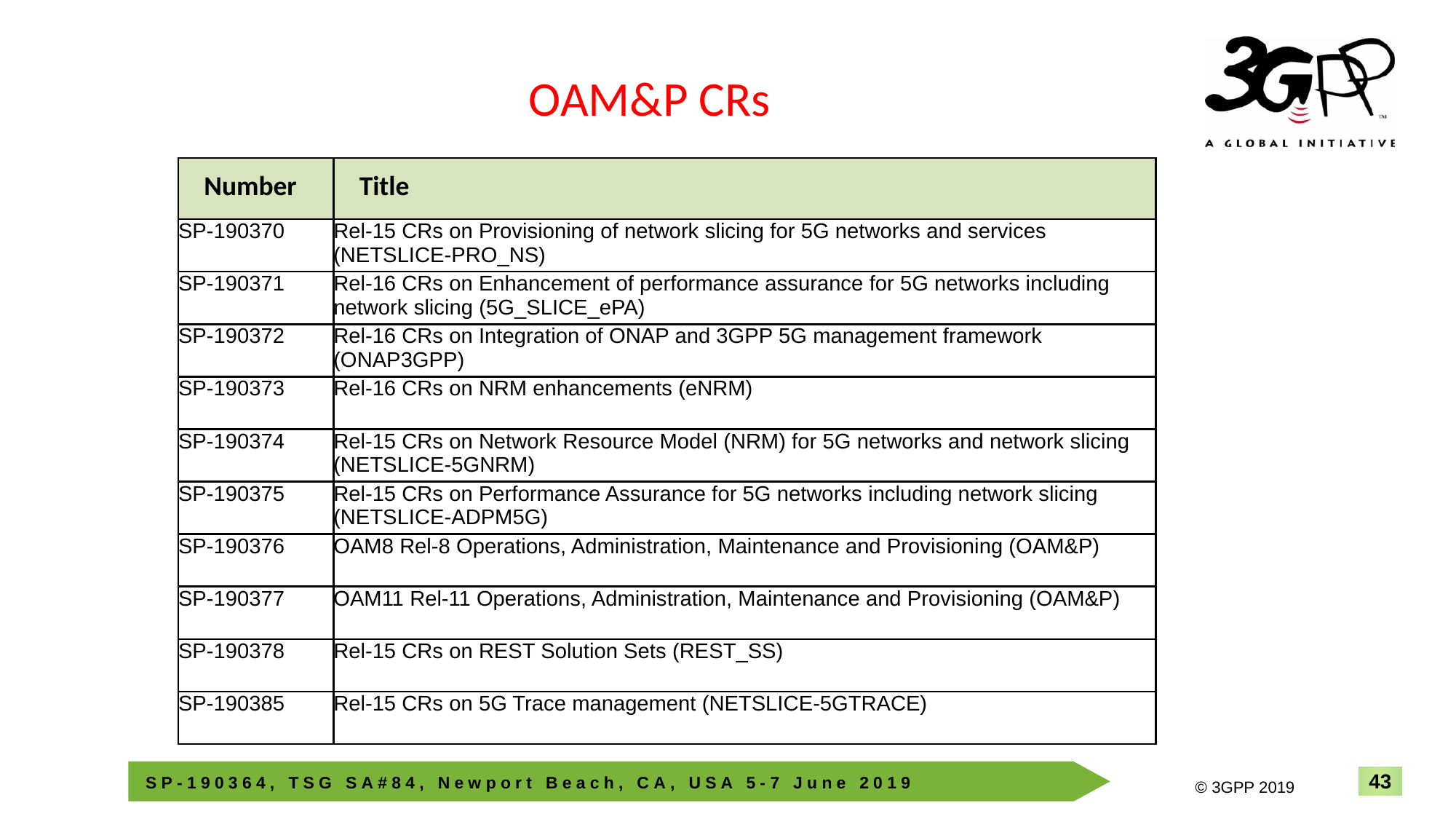

OAM&P CRs
| Number | Title |
| --- | --- |
| SP-190370 | Rel-15 CRs on Provisioning of network slicing for 5G networks and services (NETSLICE-PRO\_NS) |
| SP-190371 | Rel-16 CRs on Enhancement of performance assurance for 5G networks including network slicing (5G\_SLICE\_ePA) |
| SP-190372 | Rel-16 CRs on Integration of ONAP and 3GPP 5G management framework (ONAP3GPP) |
| SP-190373 | Rel-16 CRs on NRM enhancements (eNRM) |
| SP-190374 | Rel-15 CRs on Network Resource Model (NRM) for 5G networks and network slicing (NETSLICE-5GNRM) |
| SP-190375 | Rel-15 CRs on Performance Assurance for 5G networks including network slicing (NETSLICE-ADPM5G) |
| SP-190376 | OAM8 Rel-8 Operations, Administration, Maintenance and Provisioning (OAM&P) |
| SP-190377 | OAM11 Rel-11 Operations, Administration, Maintenance and Provisioning (OAM&P) |
| SP-190378 | Rel-15 CRs on REST Solution Sets (REST\_SS) |
| SP-190385 | Rel-15 CRs on 5G Trace management (NETSLICE-5GTRACE) |